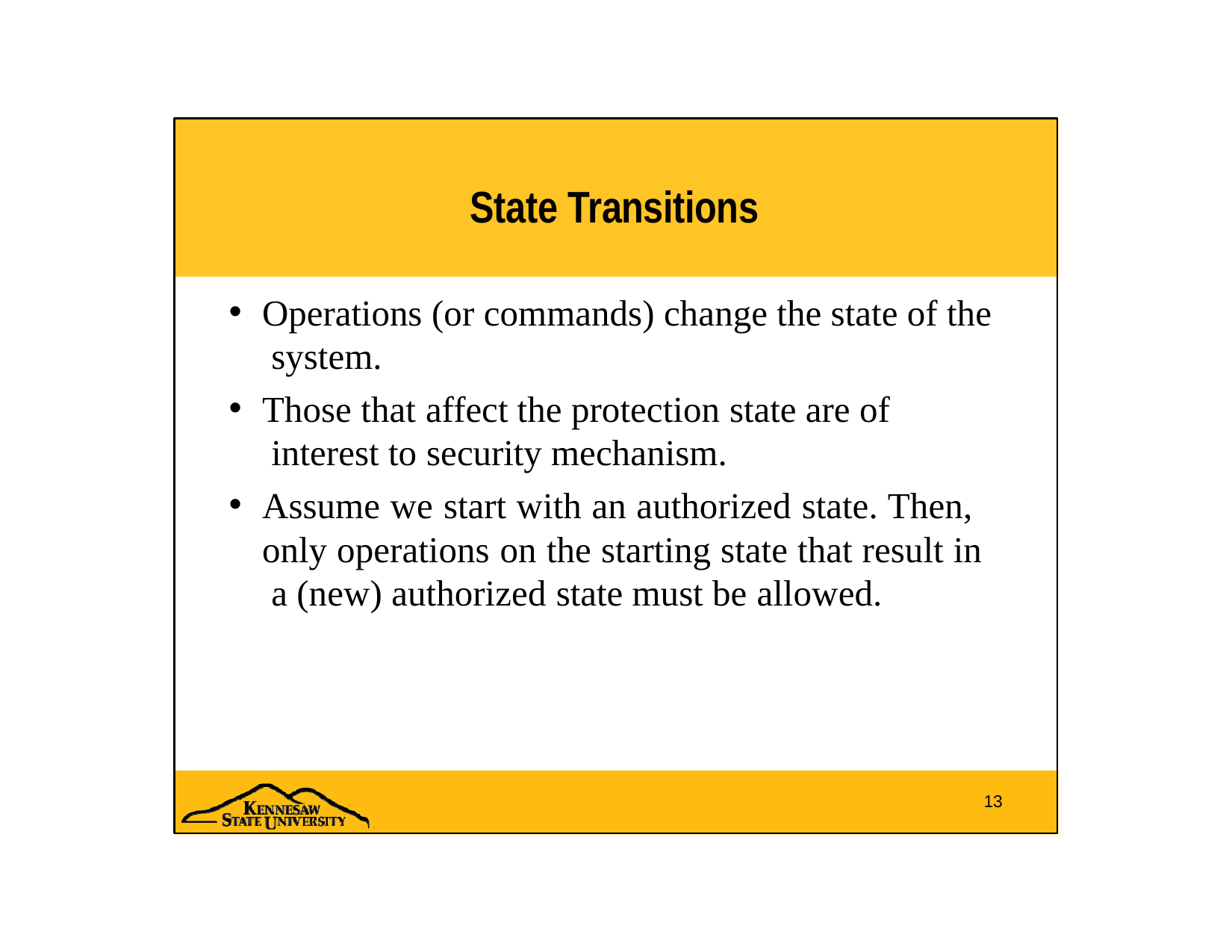

# State Transitions
Operations (or commands) change the state of the  system.
Those that affect the protection state are of  interest to security mechanism.
Assume we start with an authorized state. Then,  only operations on the starting state that result in  a (new) authorized state must be allowed.

13